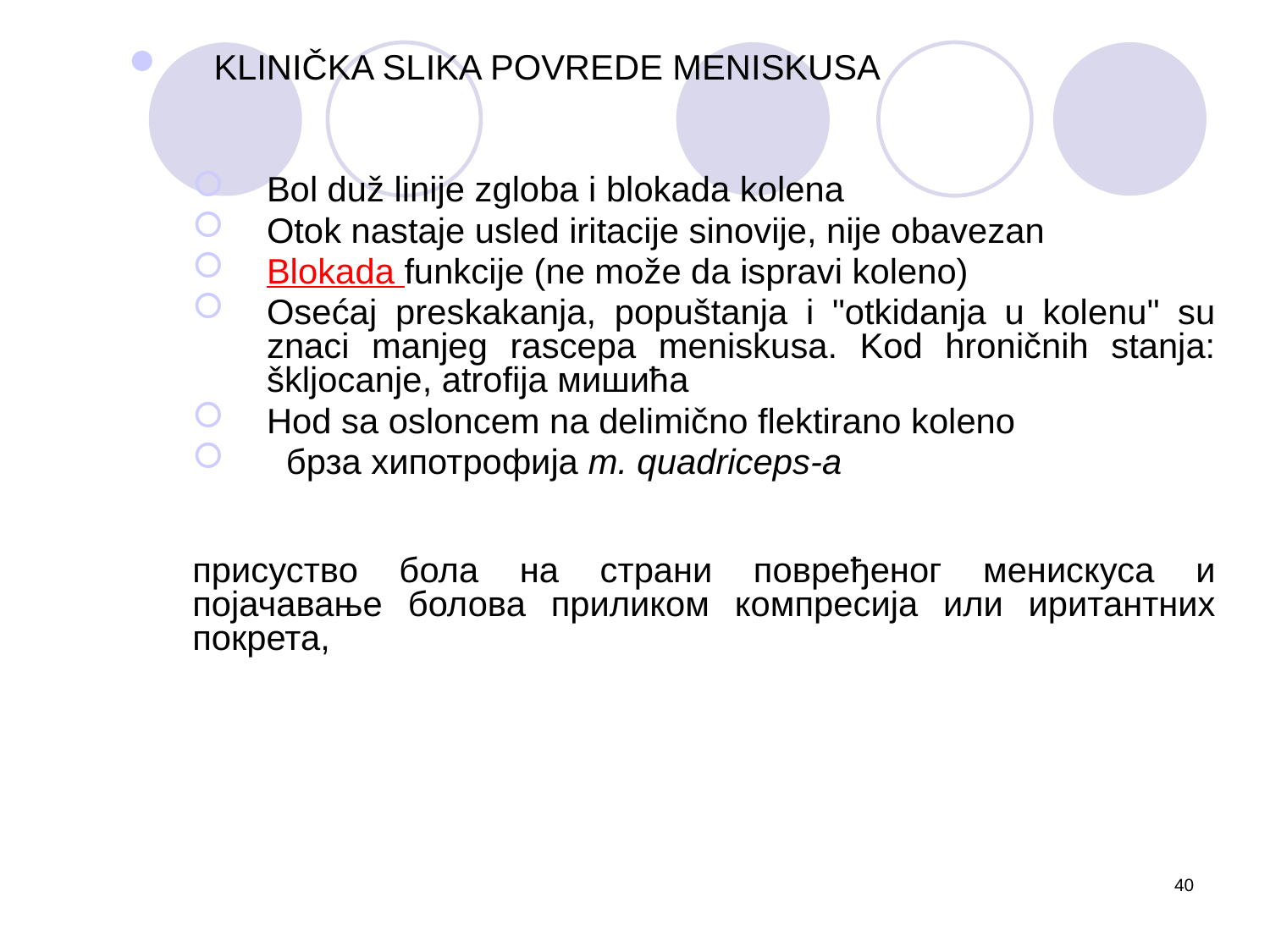

KLINIČKA SLIKA POVREDE MENISKUSA

Bol duž linije zgloba i blokada kolena
Otok nastaje usled iritacije sinovije, nije obavezan
Blokada funkcije (ne može da ispravi koleno)
Osećaj preskakanja, popuštanja i "otkidanja u kolenu" su znaci manjeg rascepa meniskusa. Kod hroničnih stanja: škljocanje, atrofija мишића
Hod sa osloncem na delimično flektirano koleno
  брза хипотрофија m. quadriceps-a

присуство бола на страни повређеног менискуса и појачавање болова приликом компресија или иритантних покрета,

40